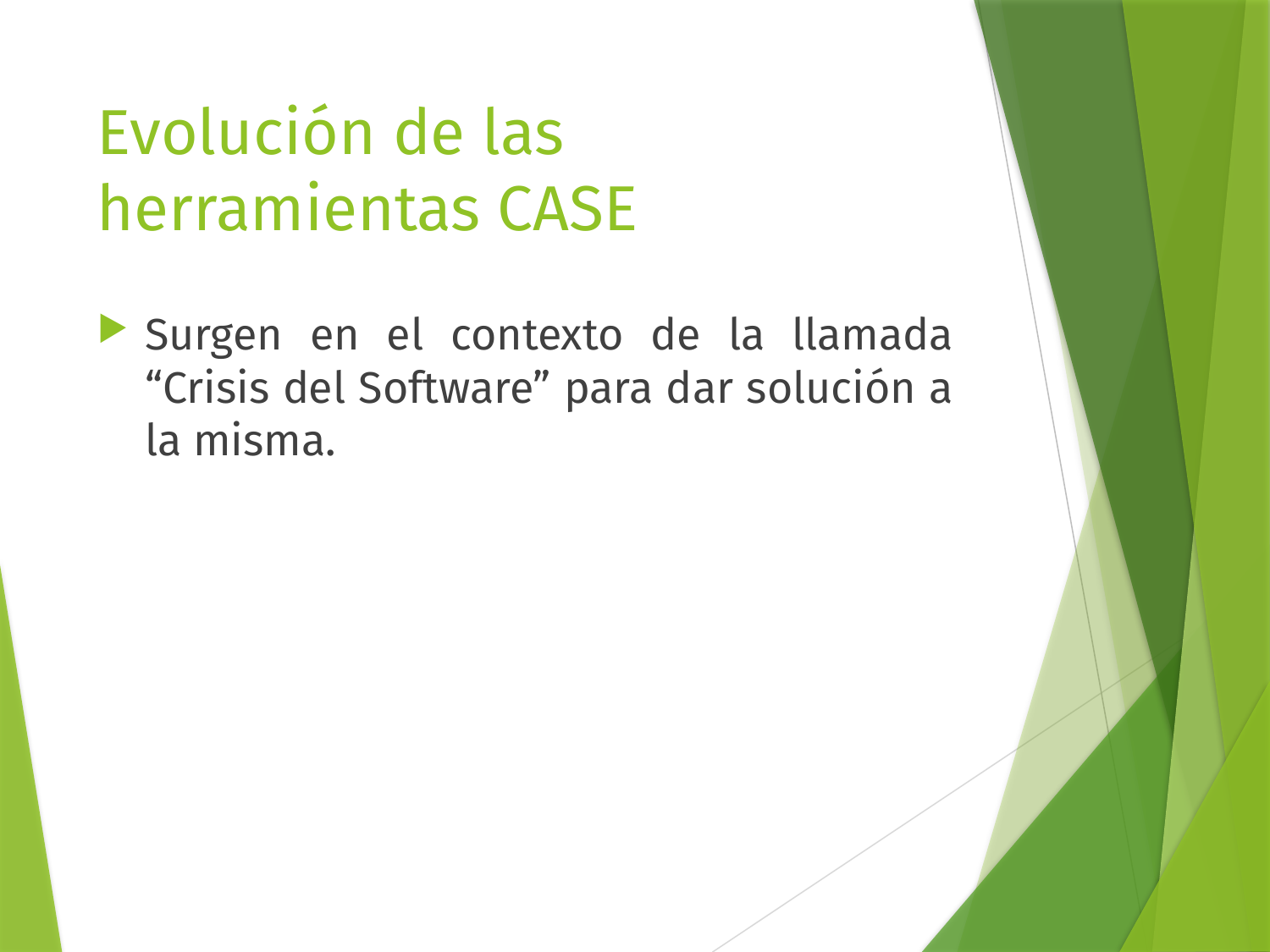

# Evolución de las herramientas CASE
Surgen en el contexto de la llamada “Crisis del Software” para dar solución a la misma.